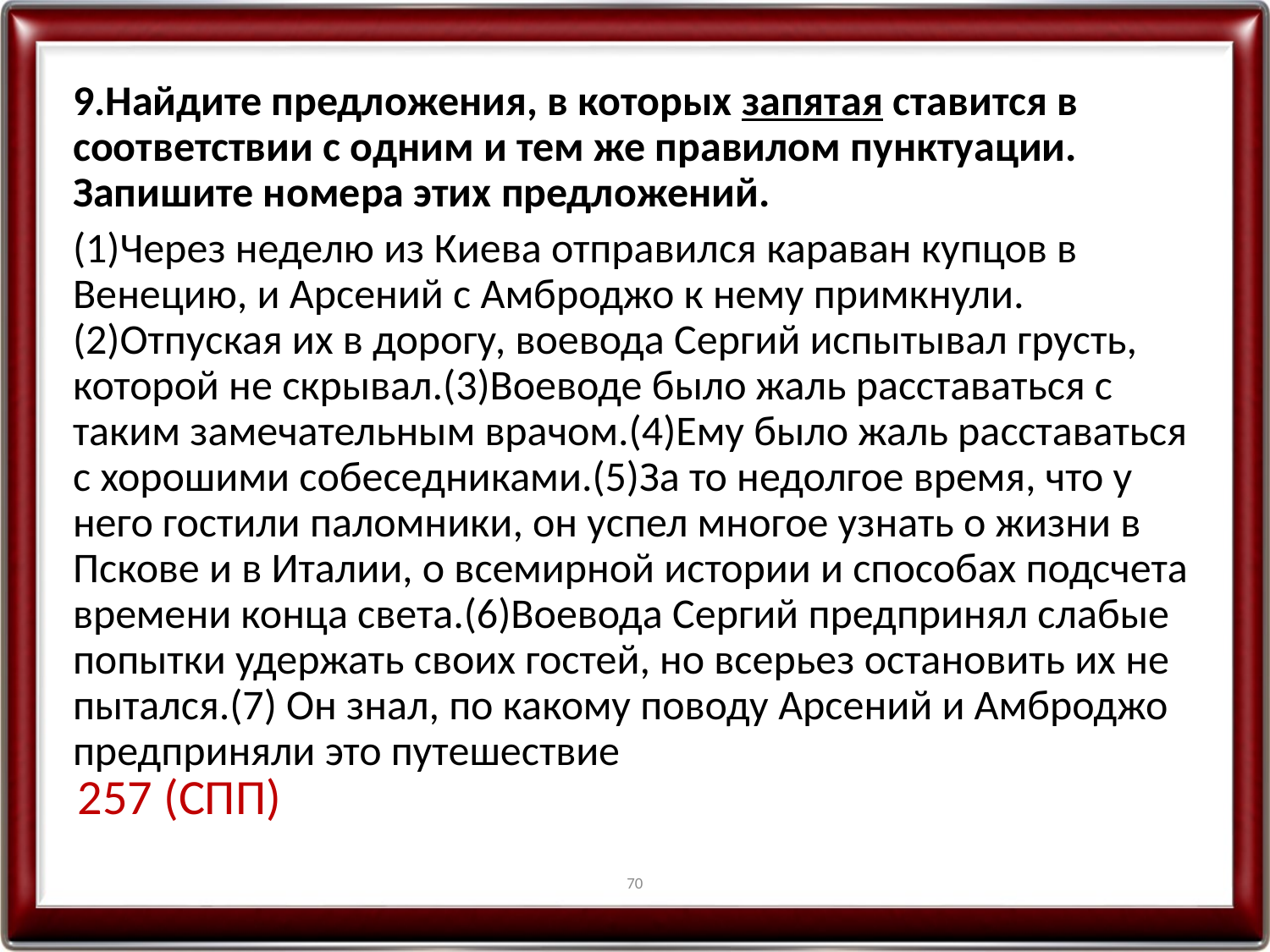

9.Найдите предложения, в которых запятая ставится в соответствии с одним и тем же правилом пунктуации. Запишите номера этих предложений.
(1)Через неделю из Киева отправился караван купцов в Венецию, и Арсений с Амброджо к нему примкнули.(2)Отпуская их в дорогу, воевода Сергий испытывал грусть, которой не скрывал.(3)Воеводе было жаль расставаться с таким замечательным врачом.(4)Ему было жаль расставаться с хорошими собеседниками.(5)За то недолгое время, что у него гостили паломники, он успел многое узнать о жизни в Пскове и в Италии, о всемирной истории и способах подсчета времени конца света.(6)Воевода Сергий предпринял слабые попытки удержать своих гостей, но всерьез остановить их не пытался.(7) Он знал, по какому поводу Арсений и Амброджо предприняли это путешествие
257 (СПП)
70